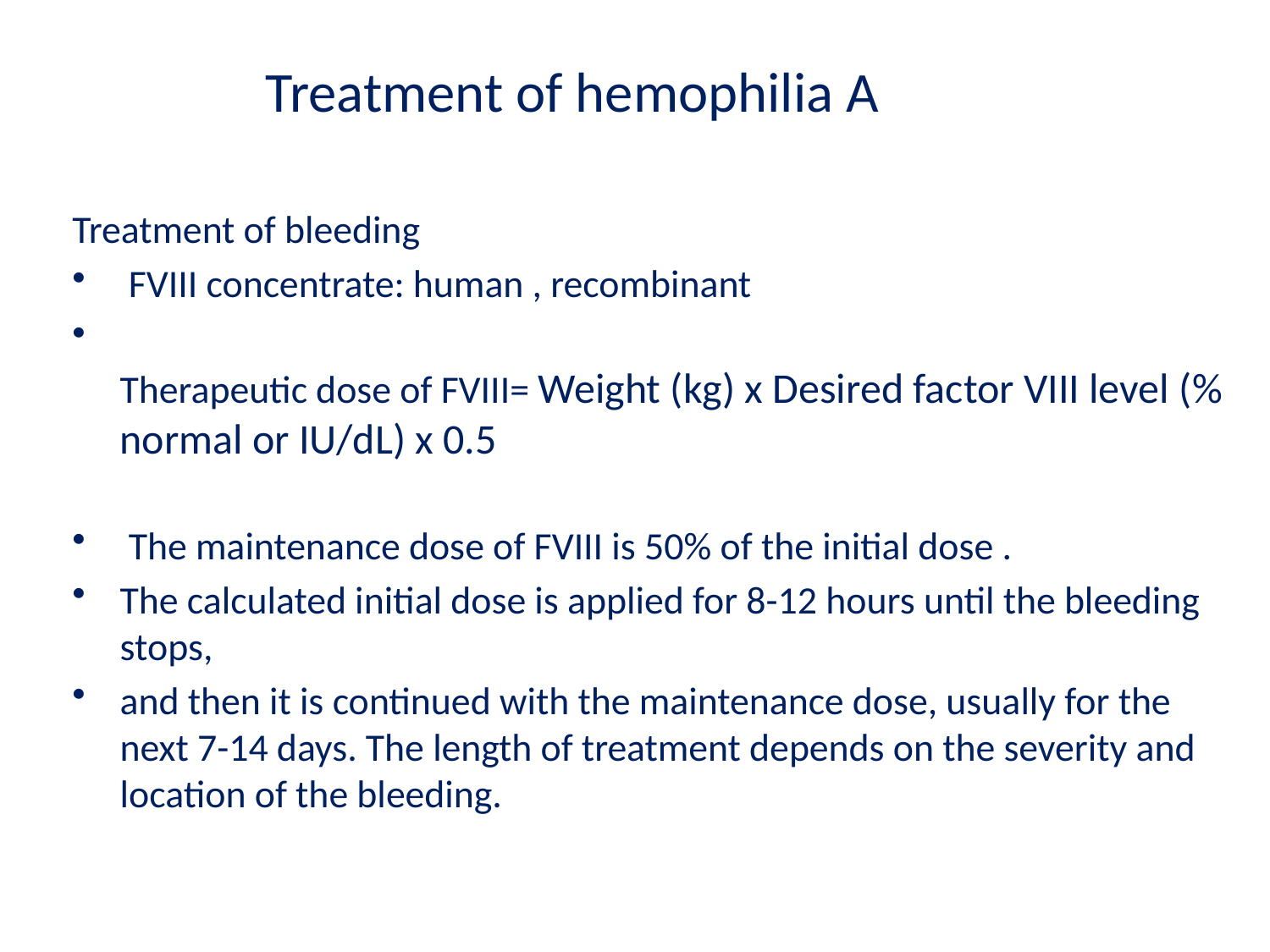

Treatment of hemophilia A
Treatment of bleeding
 FVIII concentrate: human , recombinant
Therapeutic dose of FVIII= Weight (kg) x Desired factor VIII level (% normal or IU/dL) x 0.5
 The maintenance dose of FVIII is 50% of the initial dose .
The calculated initial dose is applied for 8-12 hours until the bleeding stops,
and then it is continued with the maintenance dose, usually for the next 7-14 days. The length of treatment depends on the severity and location of the bleeding.